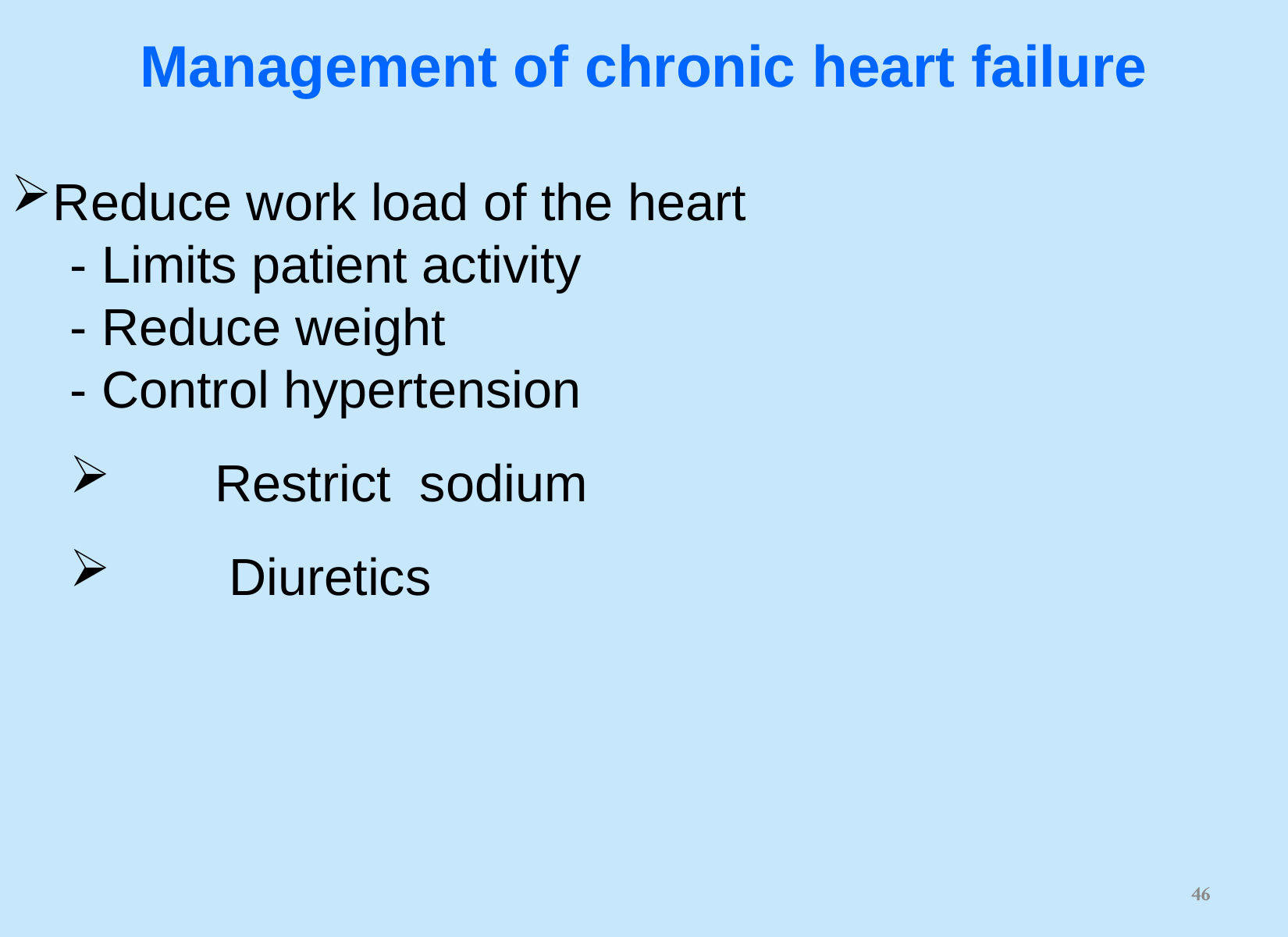

Management of chronic heart failure

Reduce work load of the heart
- Limits patient activity
- Reduce weight
- Control hypertension
	Restrict  sodium
	 Diuretics

46